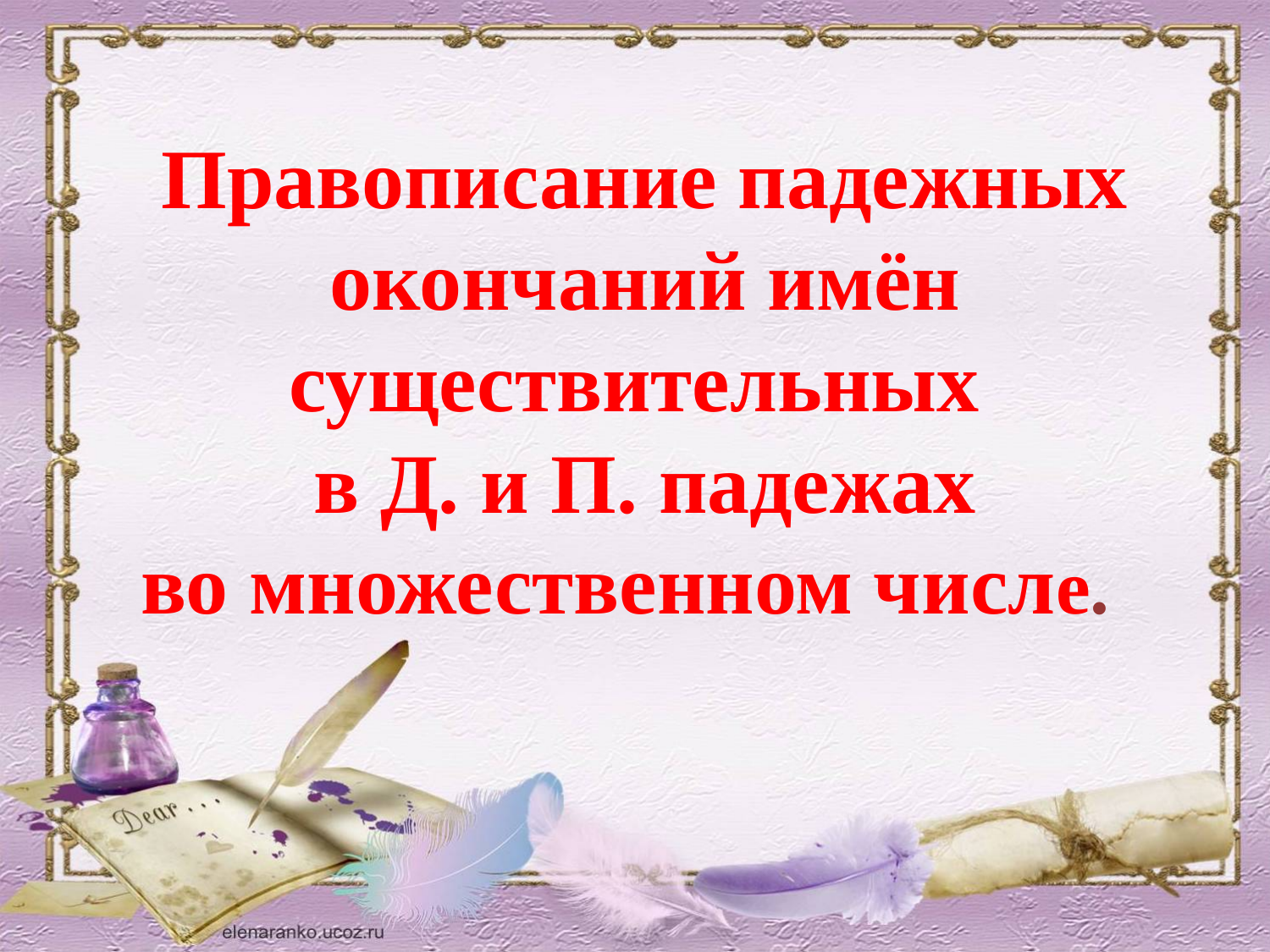

Правописание падежных окончаний имён существительных
в Д. и П. падежах
во множественном числе.